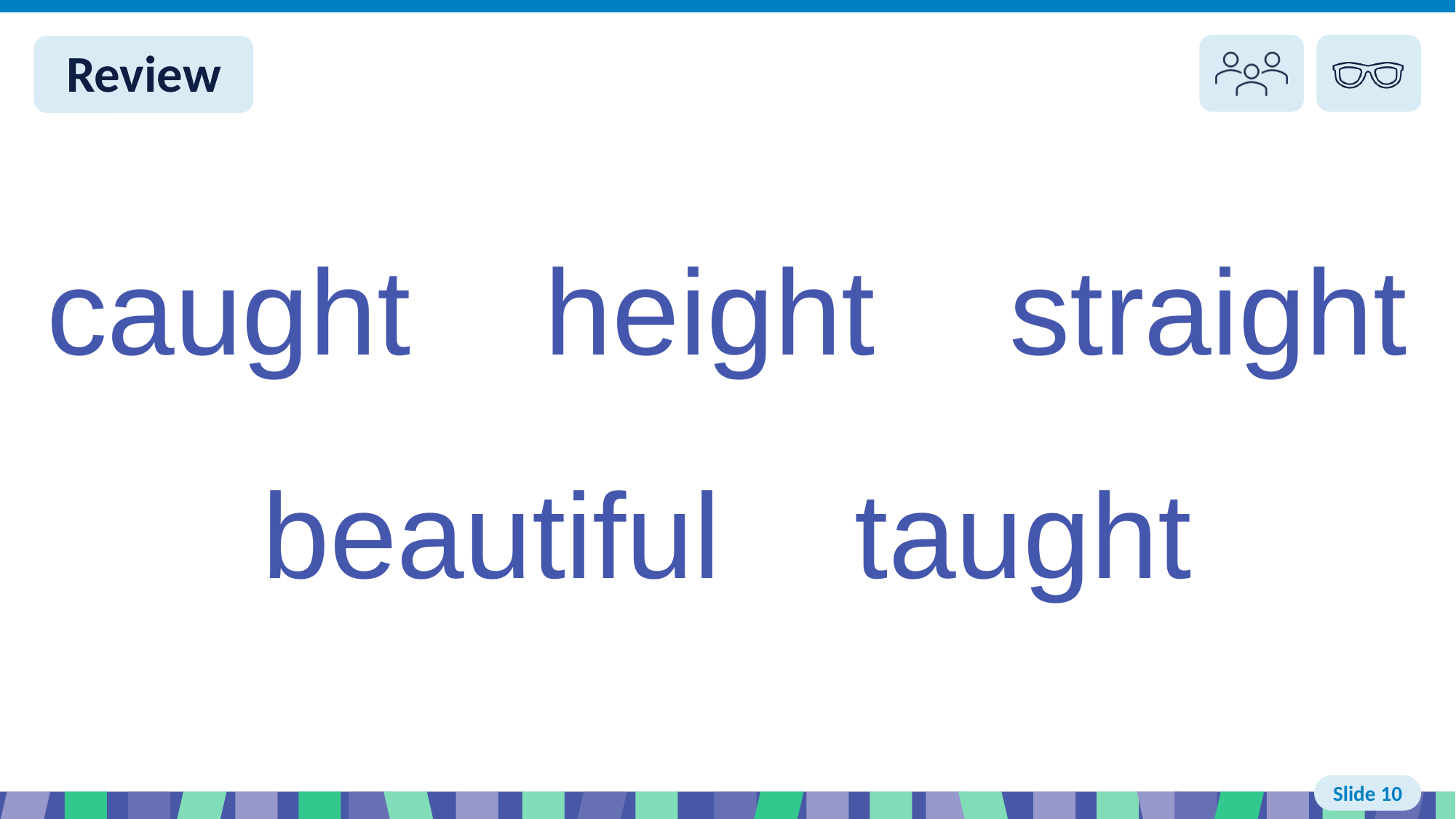

Slide 10 Review You do
caught    height    straight
beautiful    taught